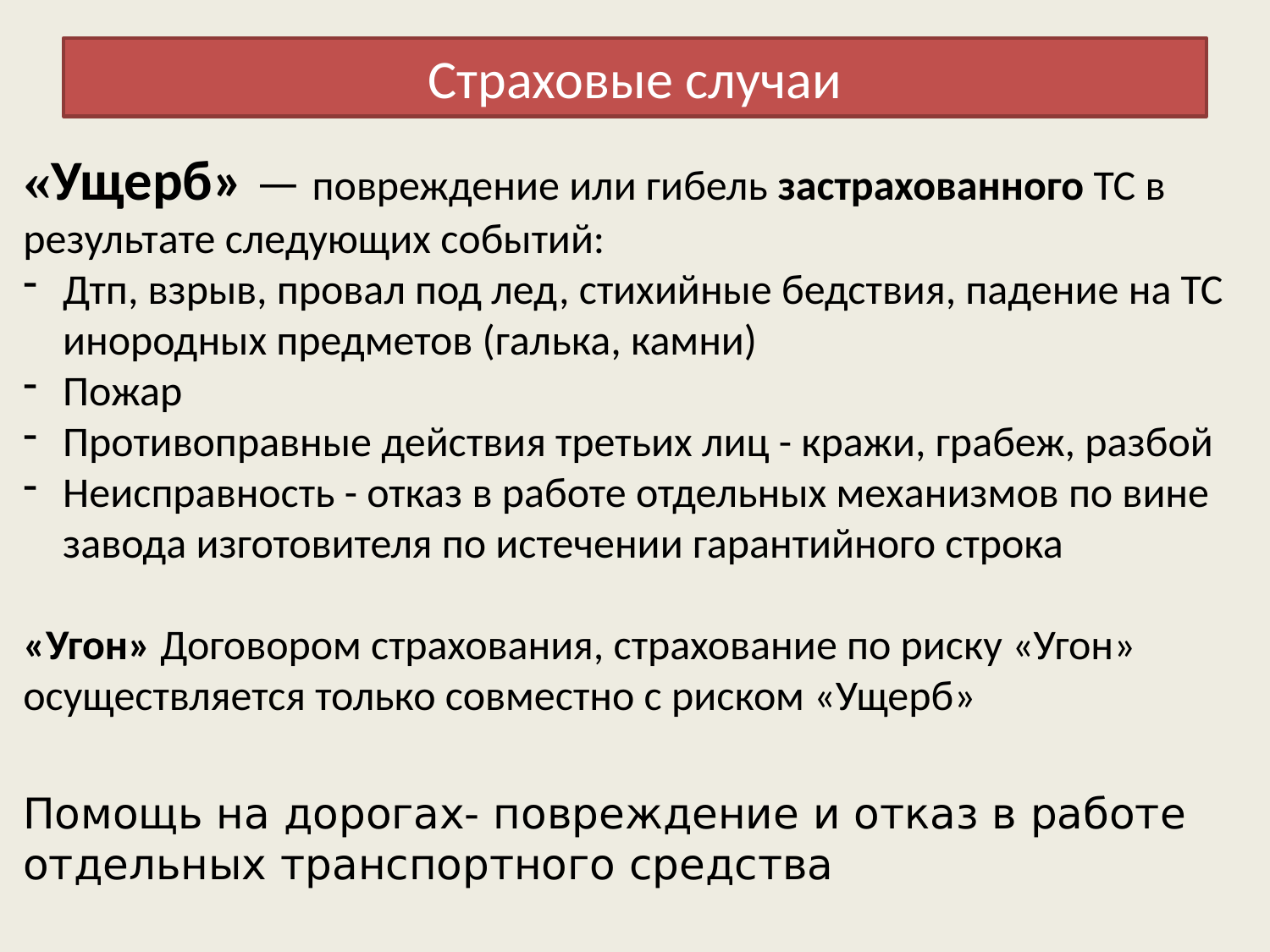

# Страховые случаи
«Ущерб» — повреждение или гибель застрахованного ТС в результате следующих событий:
Дтп, взрыв, провал под лед, стихийные бедствия, падение на ТС инородных предметов (галька, камни)
Пожар
Противоправные действия третьих лиц - кражи, грабеж, разбой
Неисправность - отказ в работе отдельных механизмов по вине завода изготовителя по истечении гарантийного строка

«Угон» Договором страхования, страхование по риску «Угон» осуществляется только совместно с риском «Ущерб»

Помощь на дорогах- повреждение и отказ в работе отдельных транспортного средства